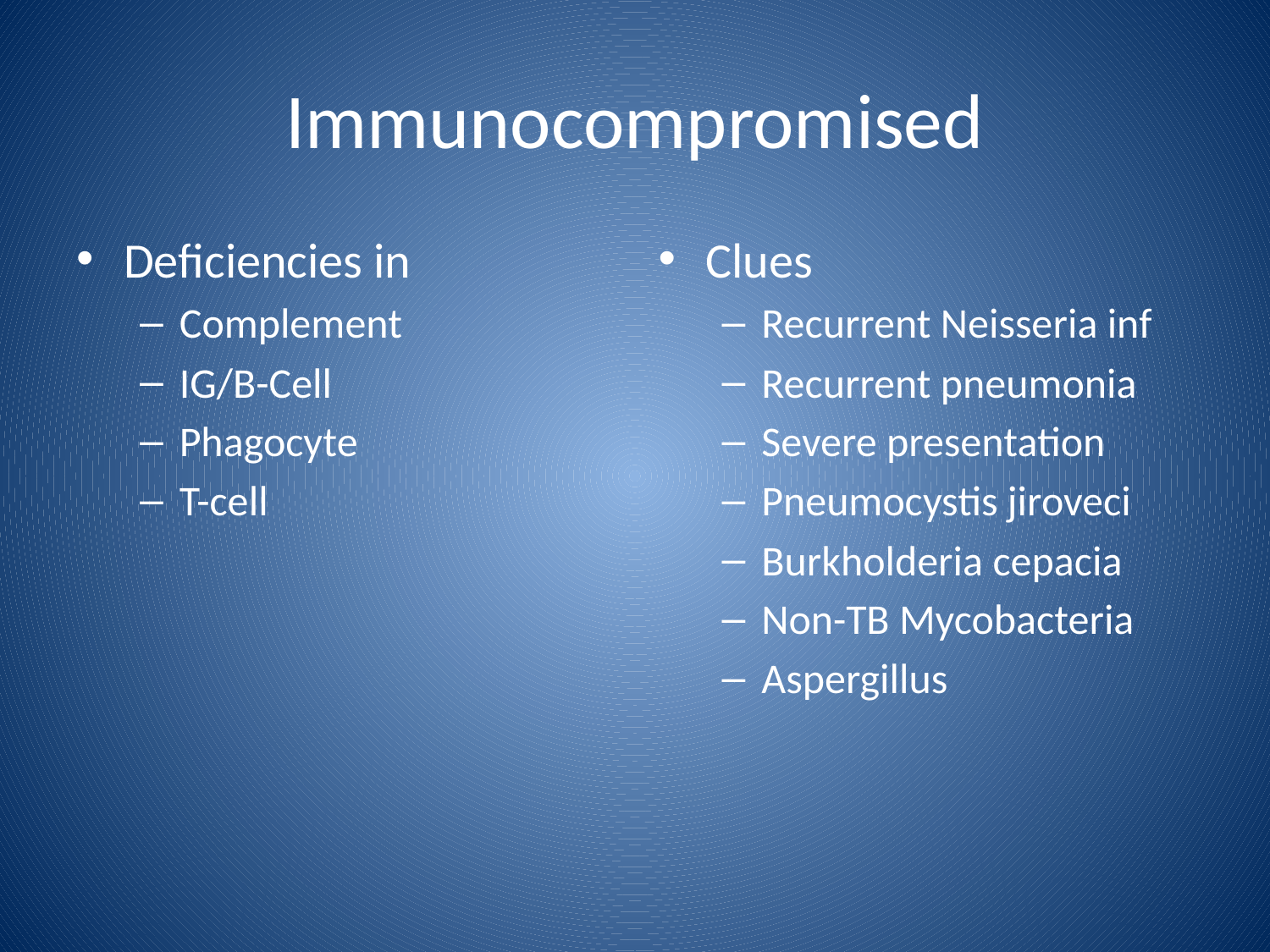

# Immunocompromised
Deficiencies in
Complement
IG/B-Cell
Phagocyte
T-cell
Clues
Recurrent Neisseria inf
Recurrent pneumonia
Severe presentation
Pneumocystis jiroveci
Burkholderia cepacia
Non-TB Mycobacteria
Aspergillus